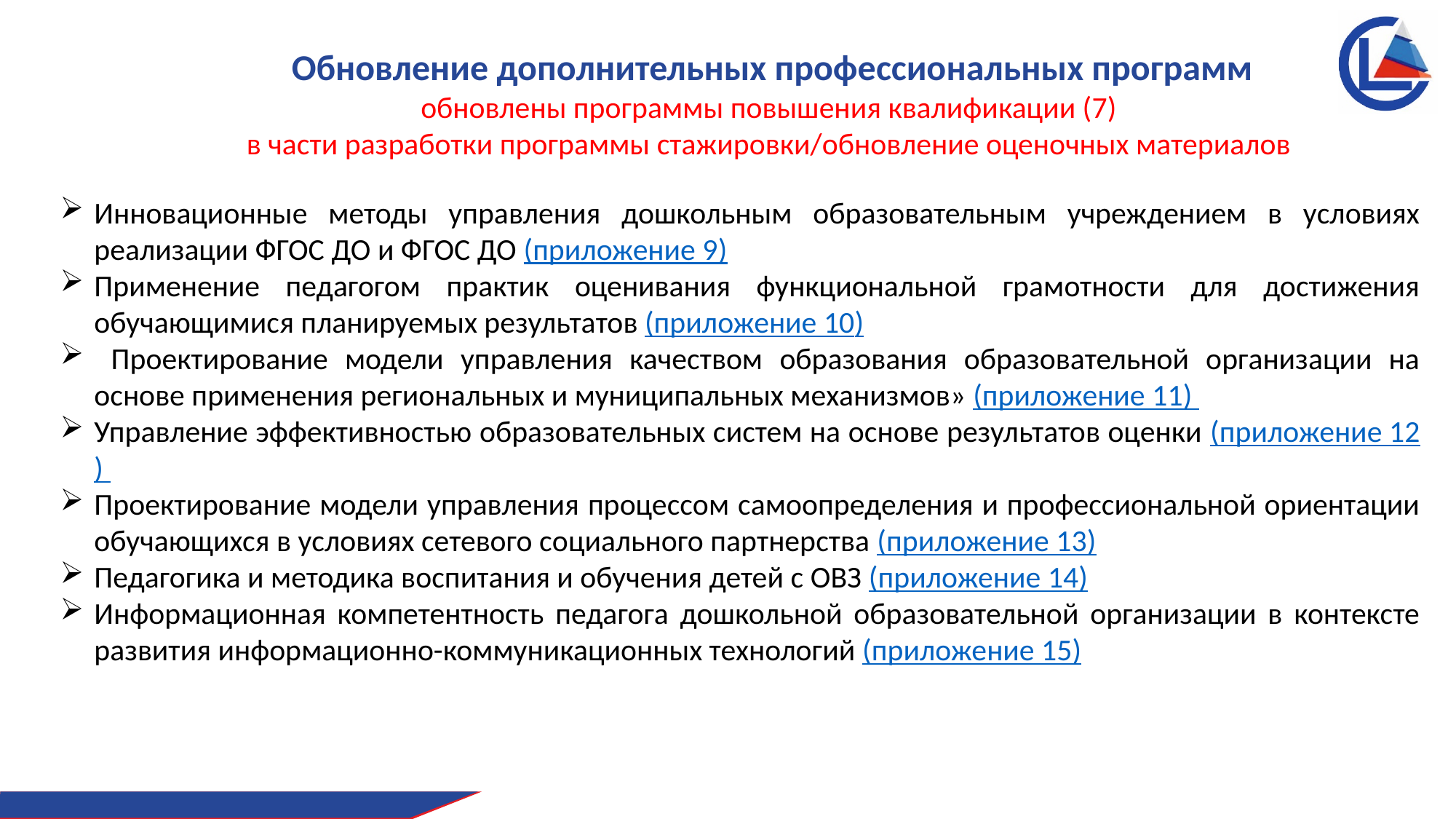

Обновление дополнительных профессиональных программ
обновлены программы повышения квалификации (7)
в части разработки программы стажировки/обновление оценочных материалов

Инновационные методы управления дошкольным образовательным учреждением в условиях реализации ФГОС ДО и ФГОС ДО (приложение 9)
Применение педагогом практик оценивания функциональной грамотности для достижения обучающимися планируемых результатов (приложение 10)
 Проектирование модели управления качеством образования образовательной организации на основе применения региональных и муниципальных механизмов» (приложение 11)
Управление эффективностью образовательных систем на основе результатов оценки (приложение 12)
Проектирование модели управления процессом самоопределения и профессиональной ориентации обучающихся в условиях сетевого социального партнерства (приложение 13)
Педагогика и методика воспитания и обучения детей с ОВЗ (приложение 14)
Информационная компетентность педагога дошкольной образовательной организации в контексте развития информационно-коммуникационных технологий (приложение 15)